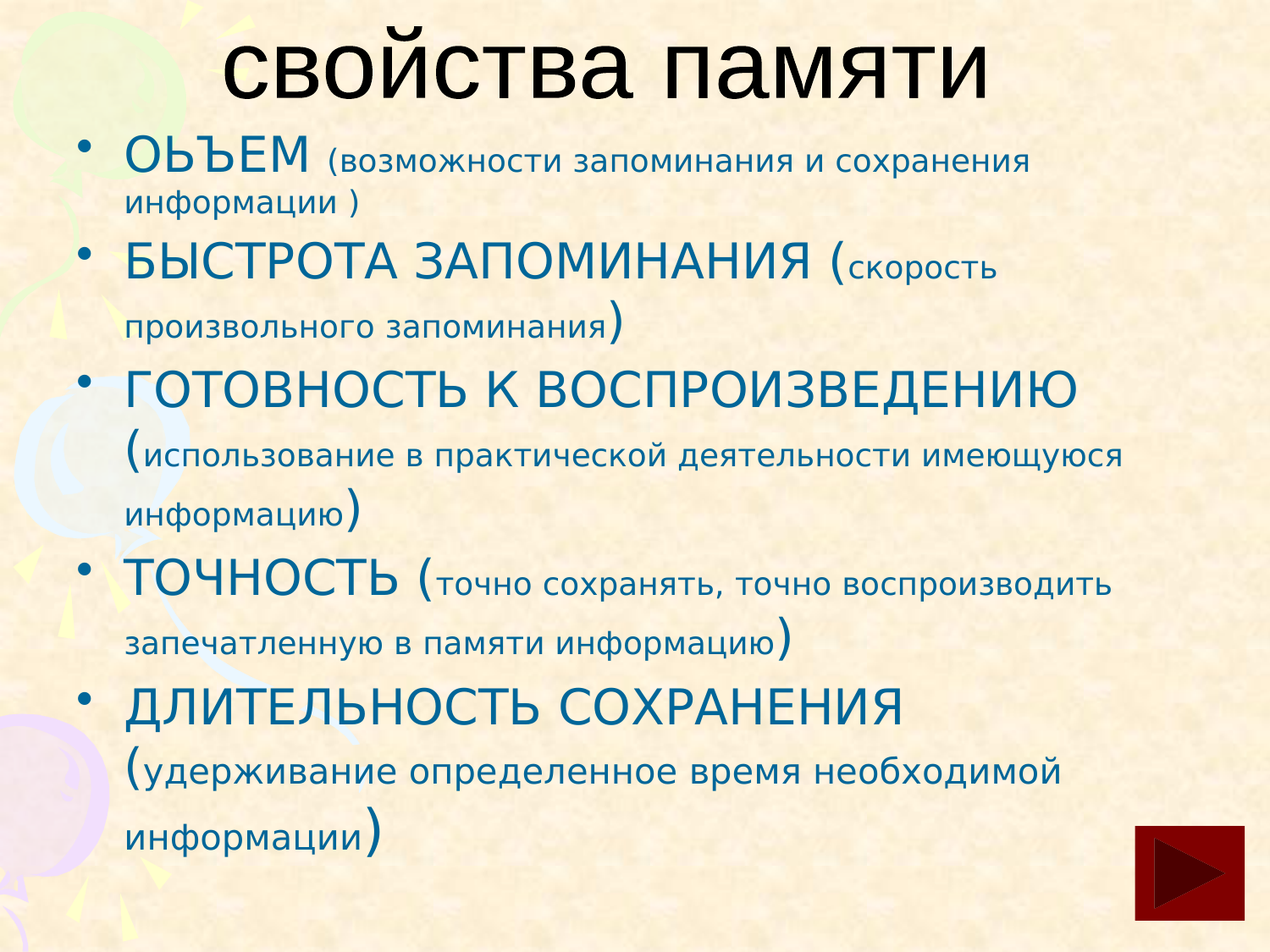

#
свойства памяти
ОЬЪЕМ (возможности запоминания и сохранения информации )
БЫСТРОТА ЗАПОМИНАНИЯ (скорость произвольного запоминания)
ГОТОВНОСТЬ К ВОСПРОИЗВЕДЕНИЮ (использование в практической деятельности имеющуюся информацию)
ТОЧНОСТЬ (точно сохранять, точно воспроизводить запечатленную в памяти информацию)
ДЛИТЕЛЬНОСТЬ СОХРАНЕНИЯ (удерживание определенное время необходимой информации)